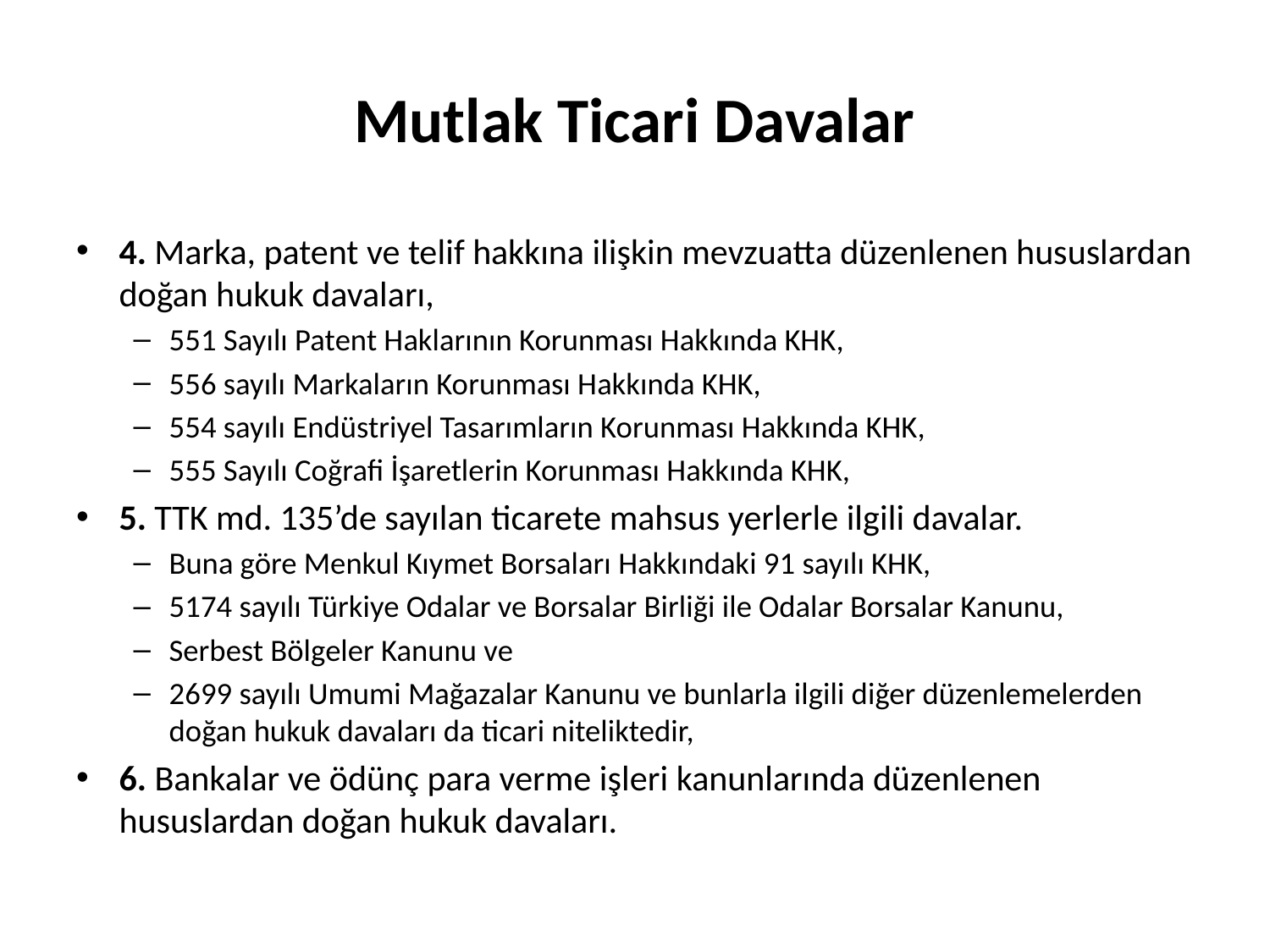

# Mutlak Ticari Davalar
4. Marka, patent ve telif hakkına ilişkin mevzuatta düzenlenen hususlardan doğan hukuk davaları,
551 Sayılı Patent Haklarının Korunması Hakkında KHK,
556 sayılı Markaların Korunması Hakkında KHK,
554 sayılı Endüstriyel Tasarımların Korunması Hakkında KHK,
555 Sayılı Coğrafi İşaretlerin Korunması Hakkında KHK,
5. TTK md. 135’de sayılan ticarete mahsus yerlerle ilgili davalar.
Buna göre Menkul Kıymet Borsaları Hakkındaki 91 sayılı KHK,
5174 sayılı Türkiye Odalar ve Borsalar Birliği ile Odalar Borsalar Kanunu,
Serbest Bölgeler Kanunu ve
2699 sayılı Umumi Mağazalar Kanunu ve bunlarla ilgili diğer düzenlemelerden doğan hukuk davaları da ticari niteliktedir,
6. Bankalar ve ödünç para verme işleri kanunlarında düzenlenen hususlardan doğan hukuk davaları.